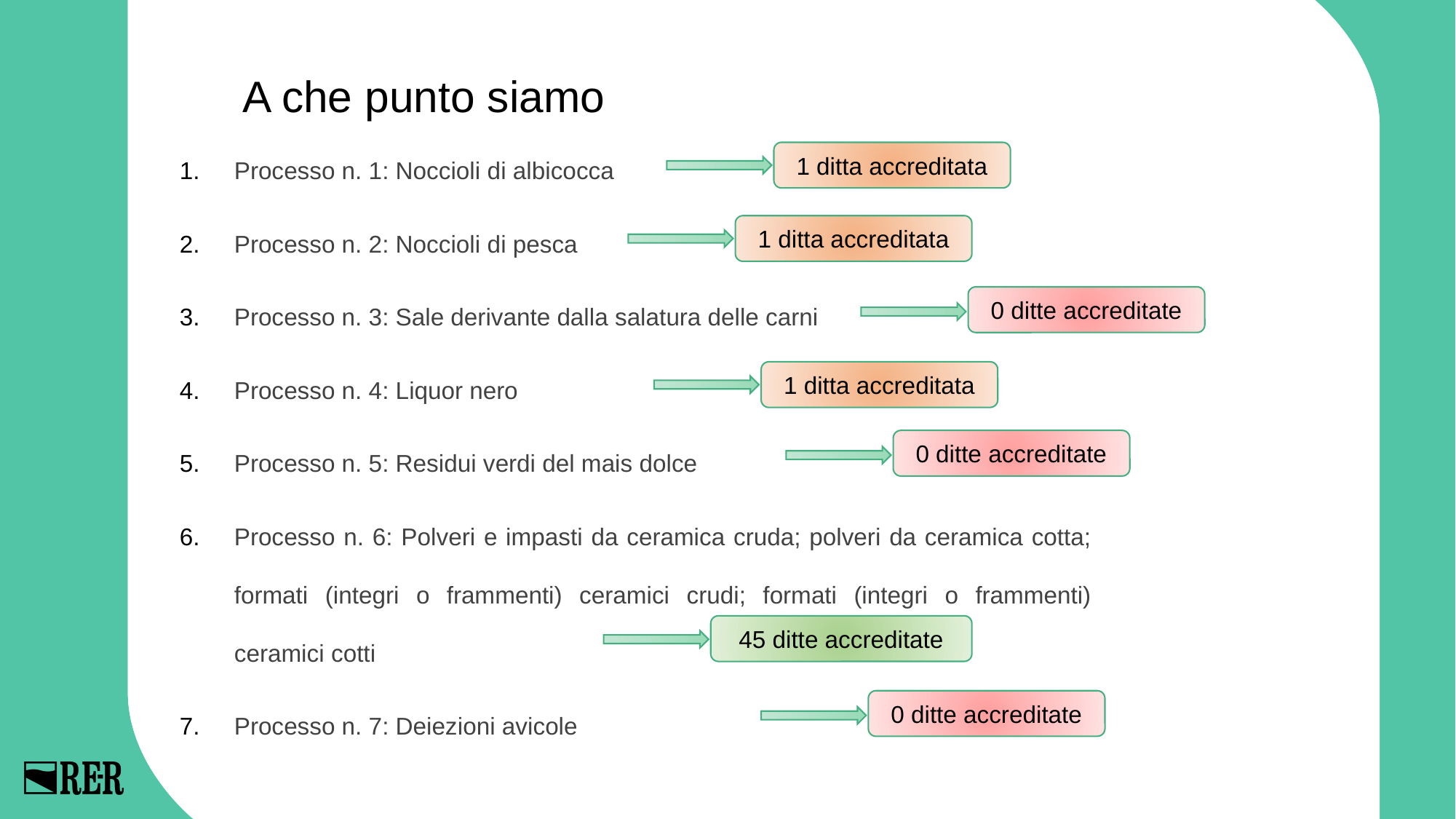

A che punto siamo
Processo n. 1: Noccioli di albicocca
Processo n. 2: Noccioli di pesca
Processo n. 3: Sale derivante dalla salatura delle carni
Processo n. 4: Liquor nero
Processo n. 5: Residui verdi del mais dolce
Processo n. 6: Polveri e impasti da ceramica cruda; polveri da ceramica cotta; formati (integri o frammenti) ceramici crudi; formati (integri o frammenti) ceramici cotti
Processo n. 7: Deiezioni avicole

1 ditta accreditata

1 ditta accreditata

0 ditte accreditate

1 ditta accreditata

0 ditte accreditate

45 ditte accreditate

0 ditte accreditate